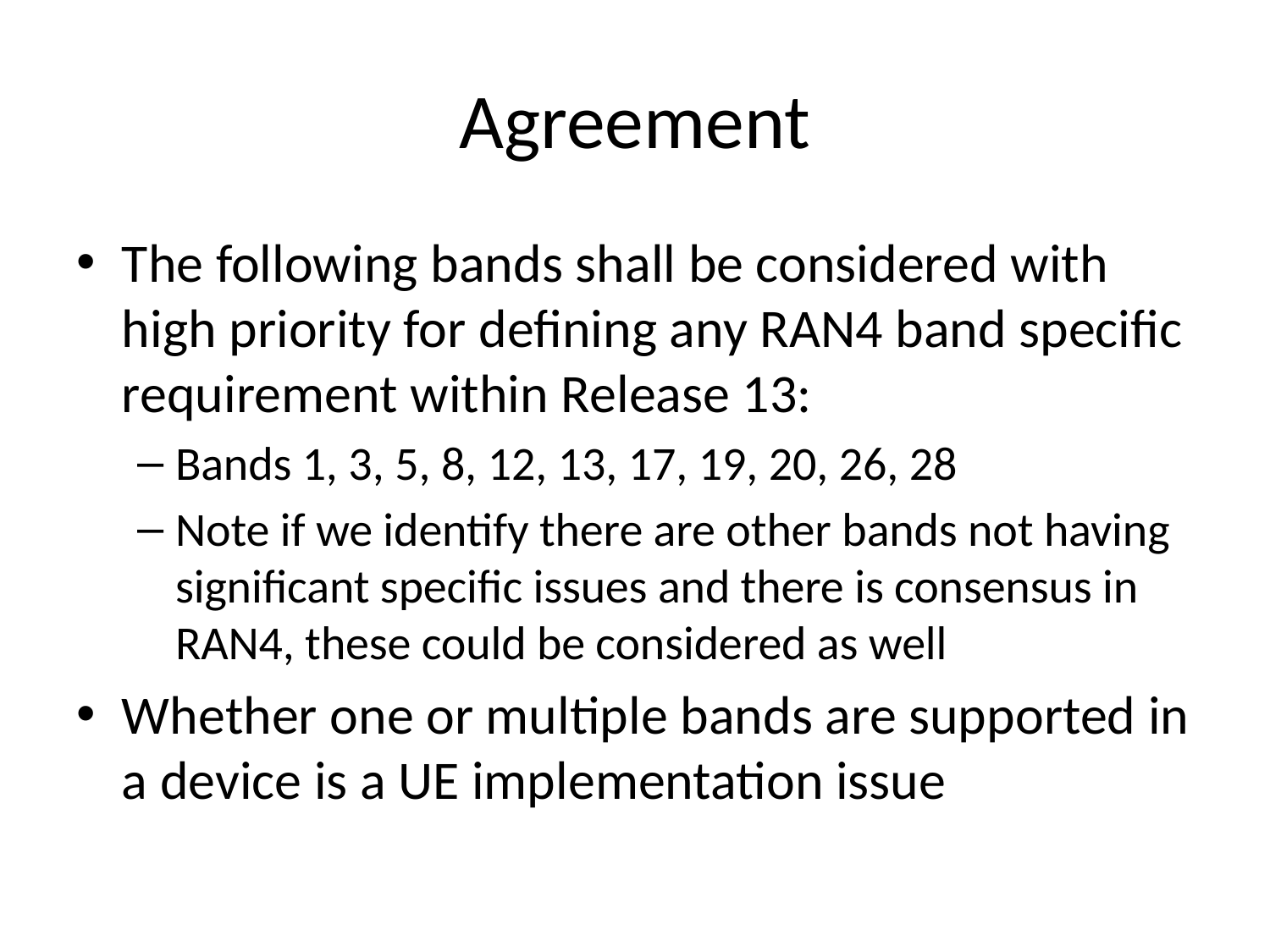

# Agreement
The following bands shall be considered with high priority for defining any RAN4 band specific requirement within Release 13:
Bands 1, 3, 5, 8, 12, 13, 17, 19, 20, 26, 28
Note if we identify there are other bands not having significant specific issues and there is consensus in RAN4, these could be considered as well
Whether one or multiple bands are supported in a device is a UE implementation issue